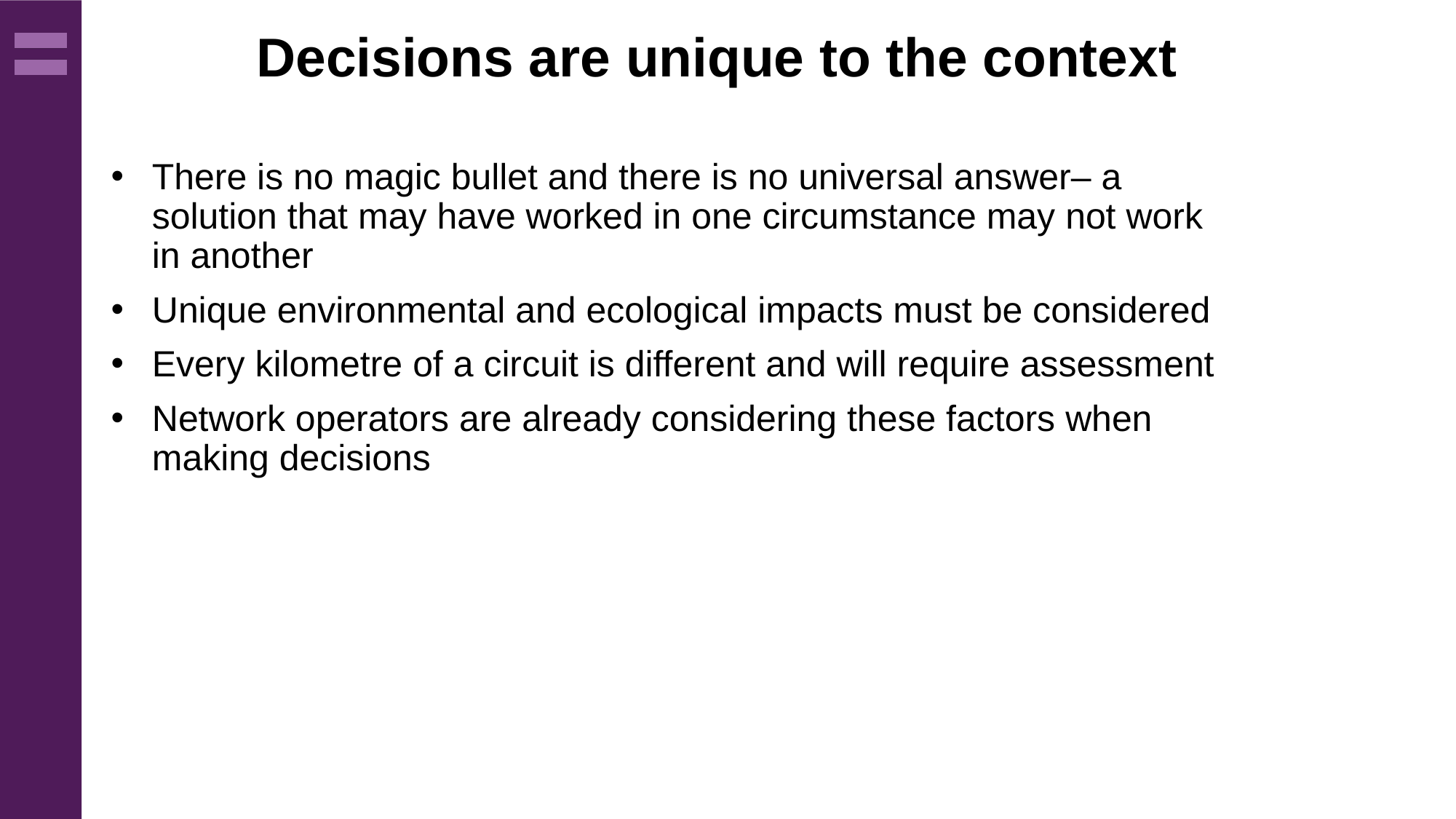

# Decisions are unique to the context
There is no magic bullet and there is no universal answer– a solution that may have worked in one circumstance may not work in another
Unique environmental and ecological impacts must be considered
Every kilometre of a circuit is different and will require assessment
Network operators are already considering these factors when making decisions